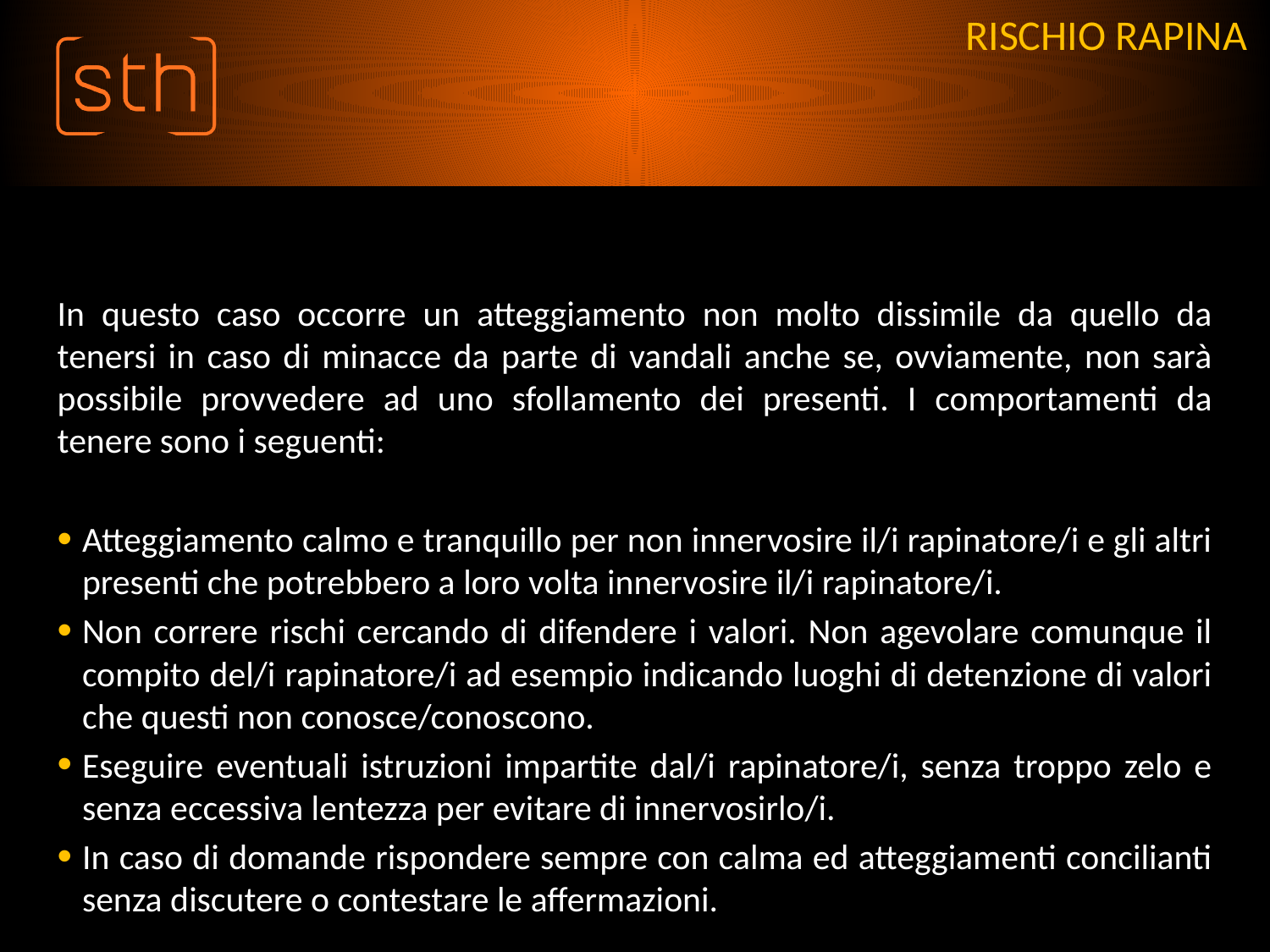

# RISCHIO RAPINA

In questo caso occorre un atteggiamento non molto dissimile da quello da tenersi in caso di minacce da parte di vandali anche se, ovviamente, non sarà possibile provvedere ad uno sfollamento dei presenti. I comportamenti da tenere sono i seguenti:

Atteggiamento calmo e tranquillo per non innervosire il/i rapinatore/i e gli altri presenti che potrebbero a loro volta innervosire il/i rapinatore/i.
Non correre rischi cercando di difendere i valori. Non agevolare comunque il compito del/i rapinatore/i ad esempio indicando luoghi di detenzione di valori che questi non conosce/conoscono.
Eseguire eventuali istruzioni impartite dal/i rapinatore/i, senza troppo zelo e senza eccessiva lentezza per evitare di innervosirlo/i.
In caso di domande rispondere sempre con calma ed atteggiamenti concilianti senza discutere o contestare le affermazioni.